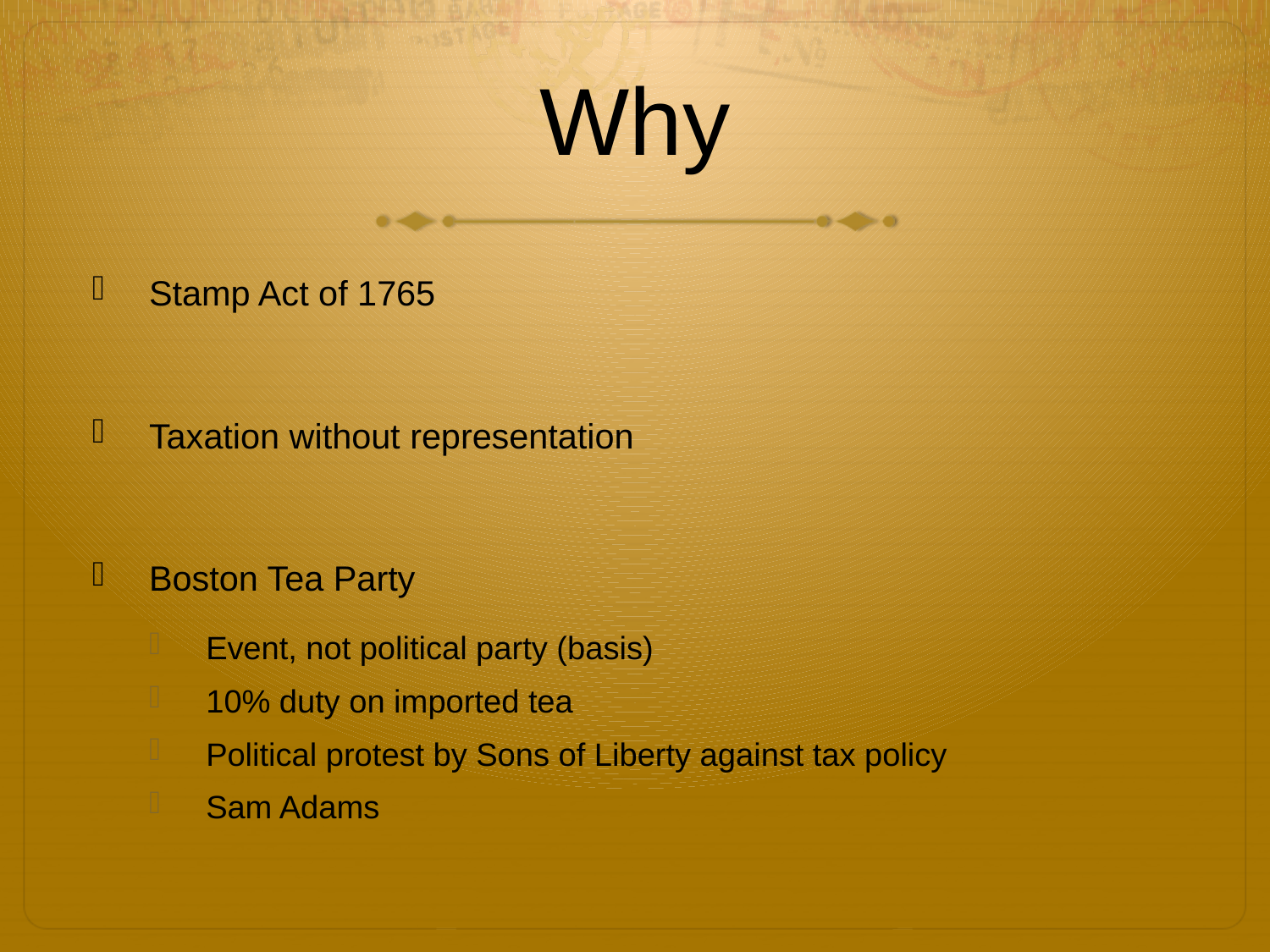

# Why
Stamp Act of 1765

Taxation without representation

Boston Tea Party
Event, not political party (basis)
10% duty on imported tea
Political protest by Sons of Liberty against tax policy
Sam Adams